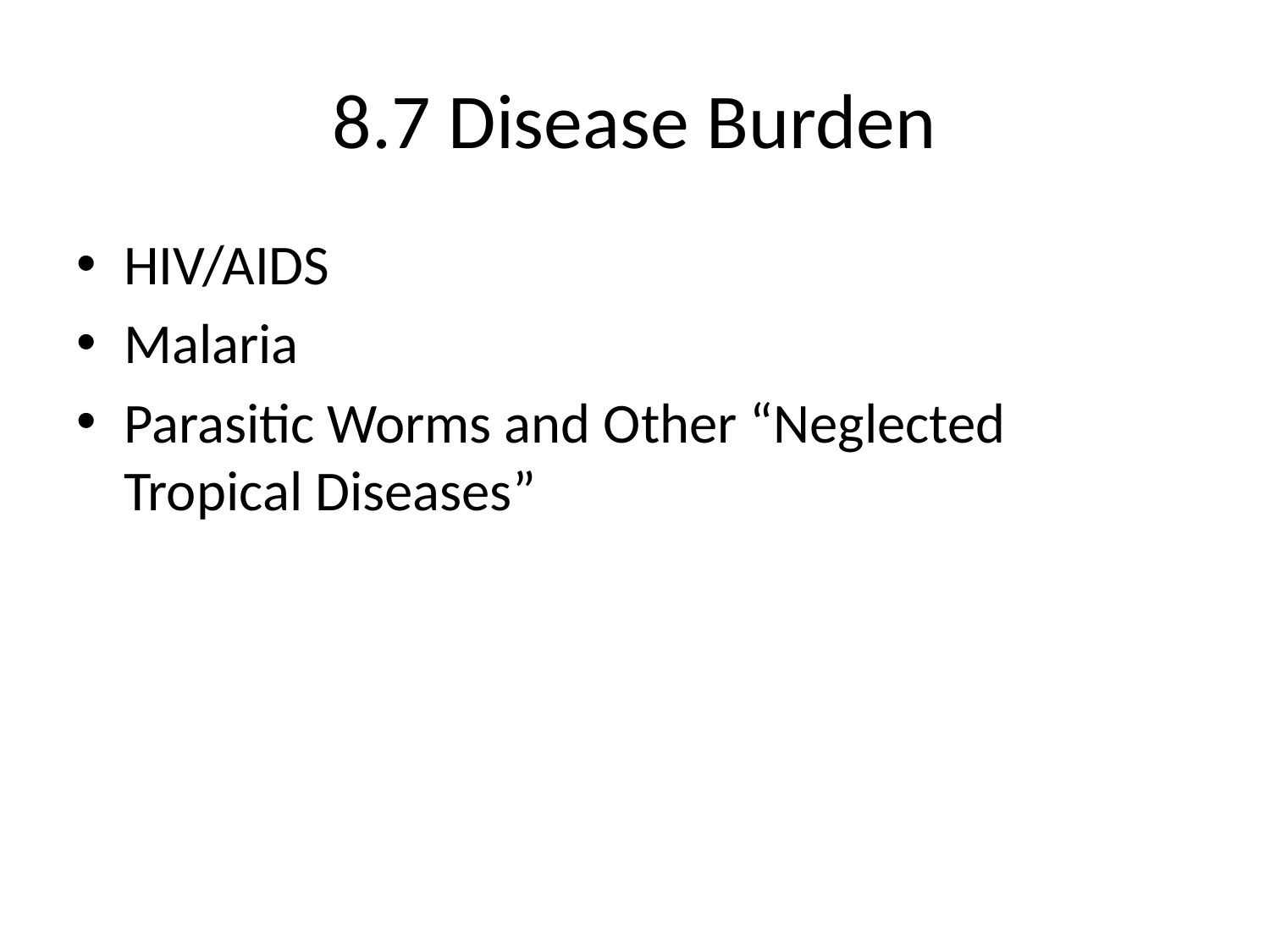

8.7 Disease Burden
HIV/AIDS
Malaria
Parasitic Worms and Other “Neglected Tropical Diseases”